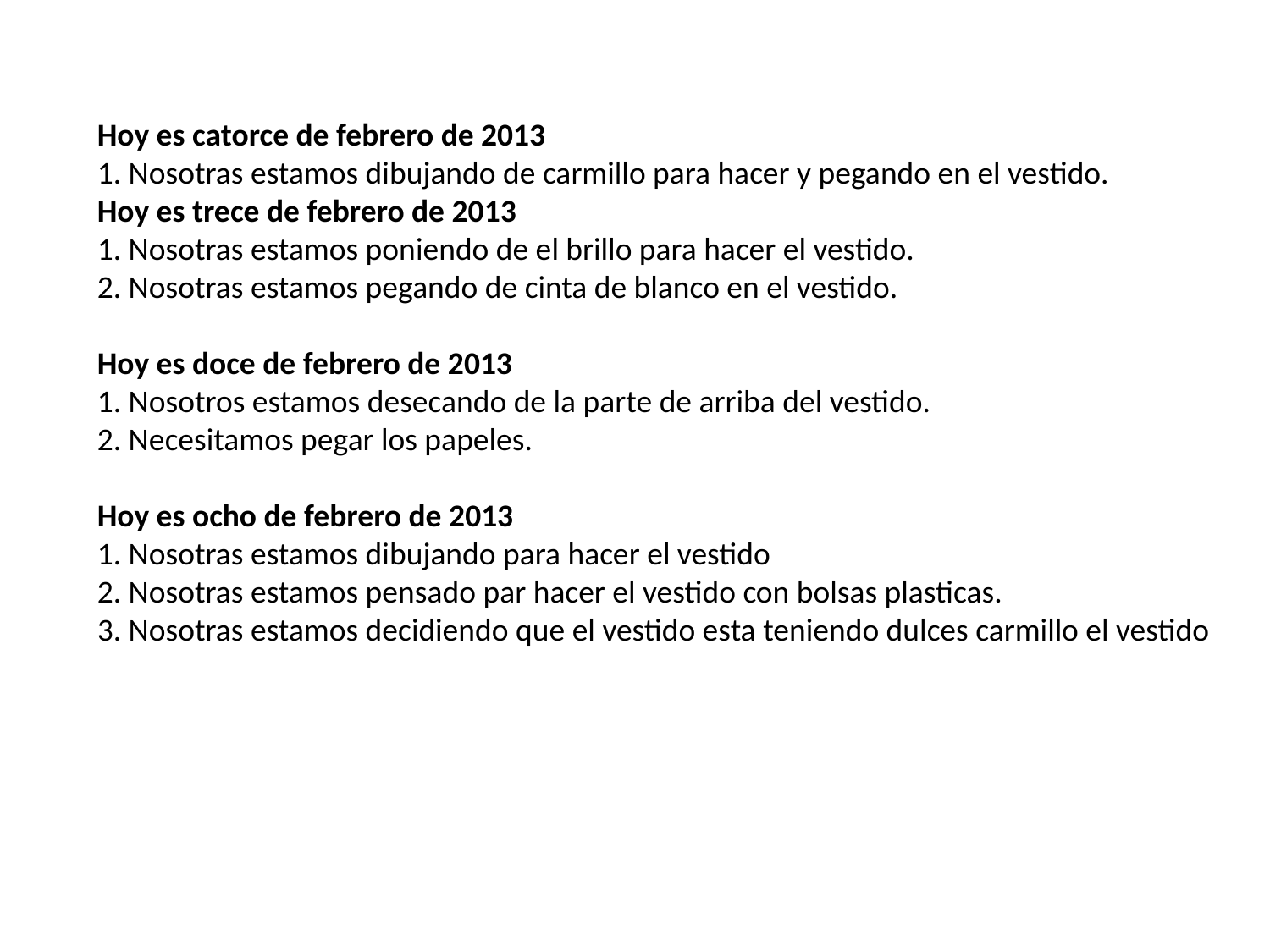

Hoy es catorce de febrero de 2013
1. Nosotras estamos dibujando de carmillo para hacer y pegando en el vestido.
Hoy es trece de febrero de 2013
1. Nosotras estamos poniendo de el brillo para hacer el vestido. 
2. Nosotras estamos pegando de cinta de blanco en el vestido.
Hoy es doce de febrero de 2013
1. Nosotros estamos desecando de la parte de arriba del vestido. 
2. Necesitamos pegar los papeles.
Hoy es ocho de febrero de 2013
1. Nosotras estamos dibujando para hacer el vestido 
2. Nosotras estamos pensado par hacer el vestido con bolsas plasticas.
3. Nosotras estamos decidiendo que el vestido esta teniendo dulces carmillo el vestido